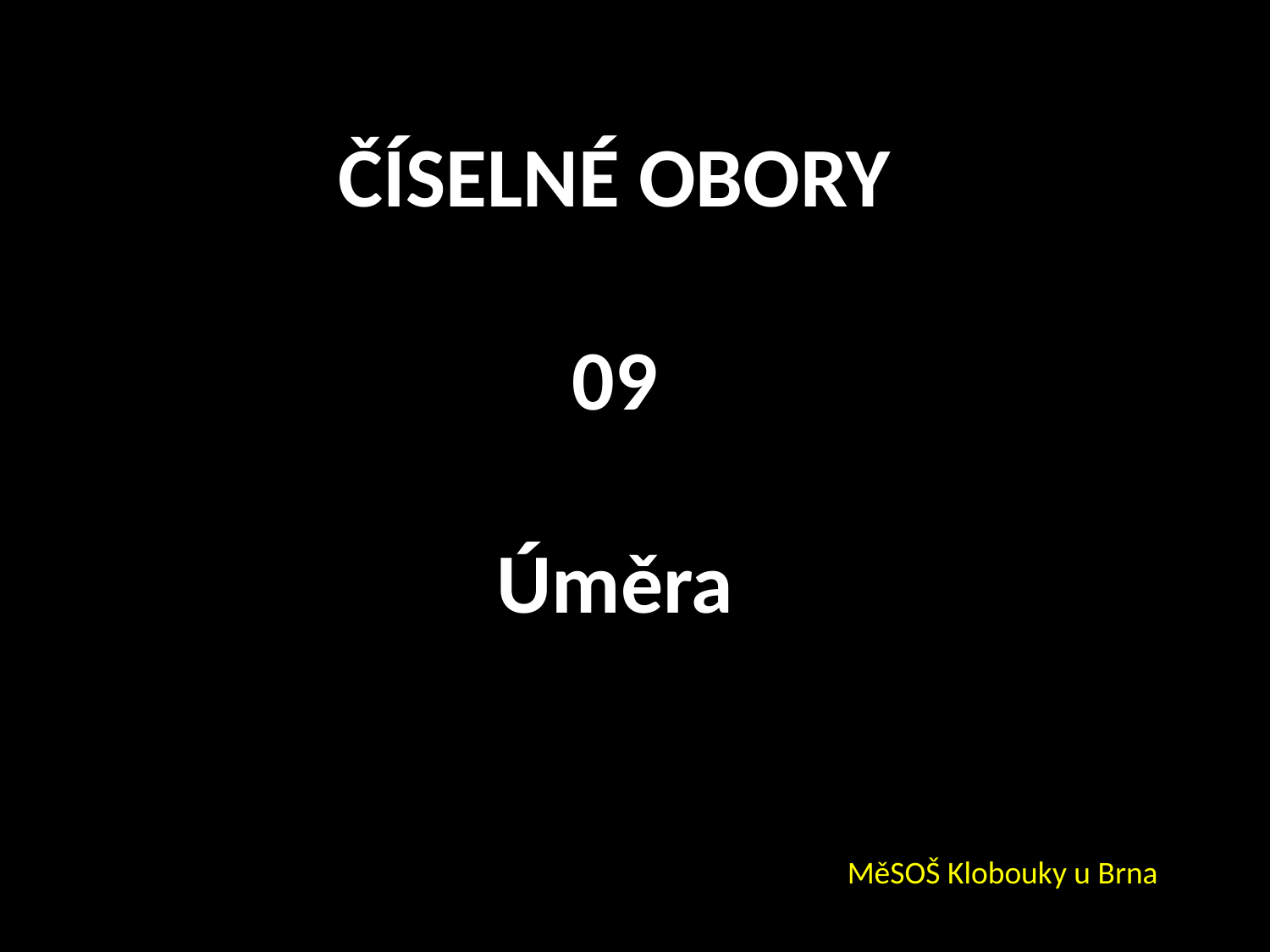

ČÍSELNÉ OBORY

09

Úměra

MěSOŠ Klobouky u Brna